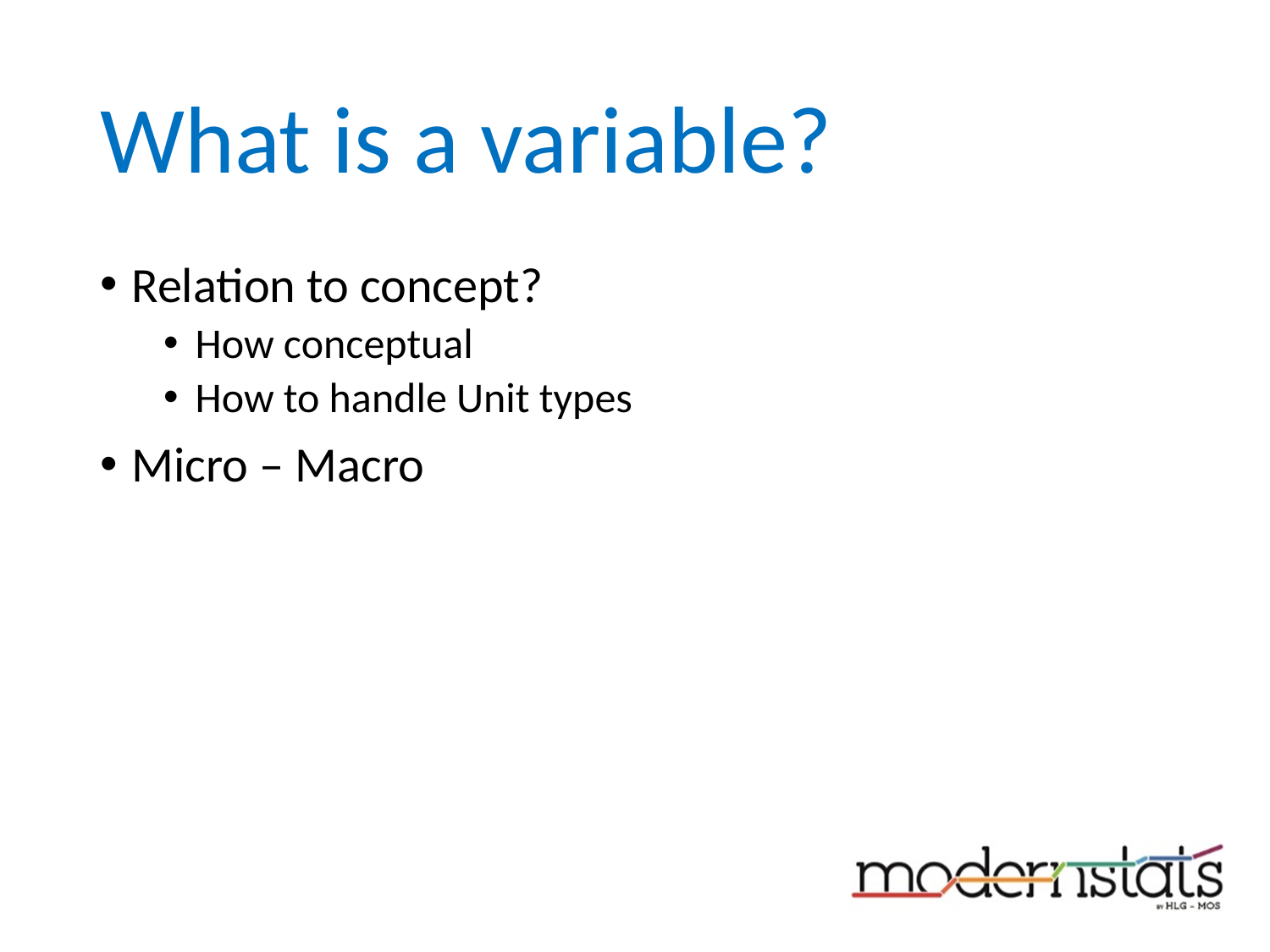

# What is a variable?
Relation to concept?
How conceptual
How to handle Unit types
Micro – Macro